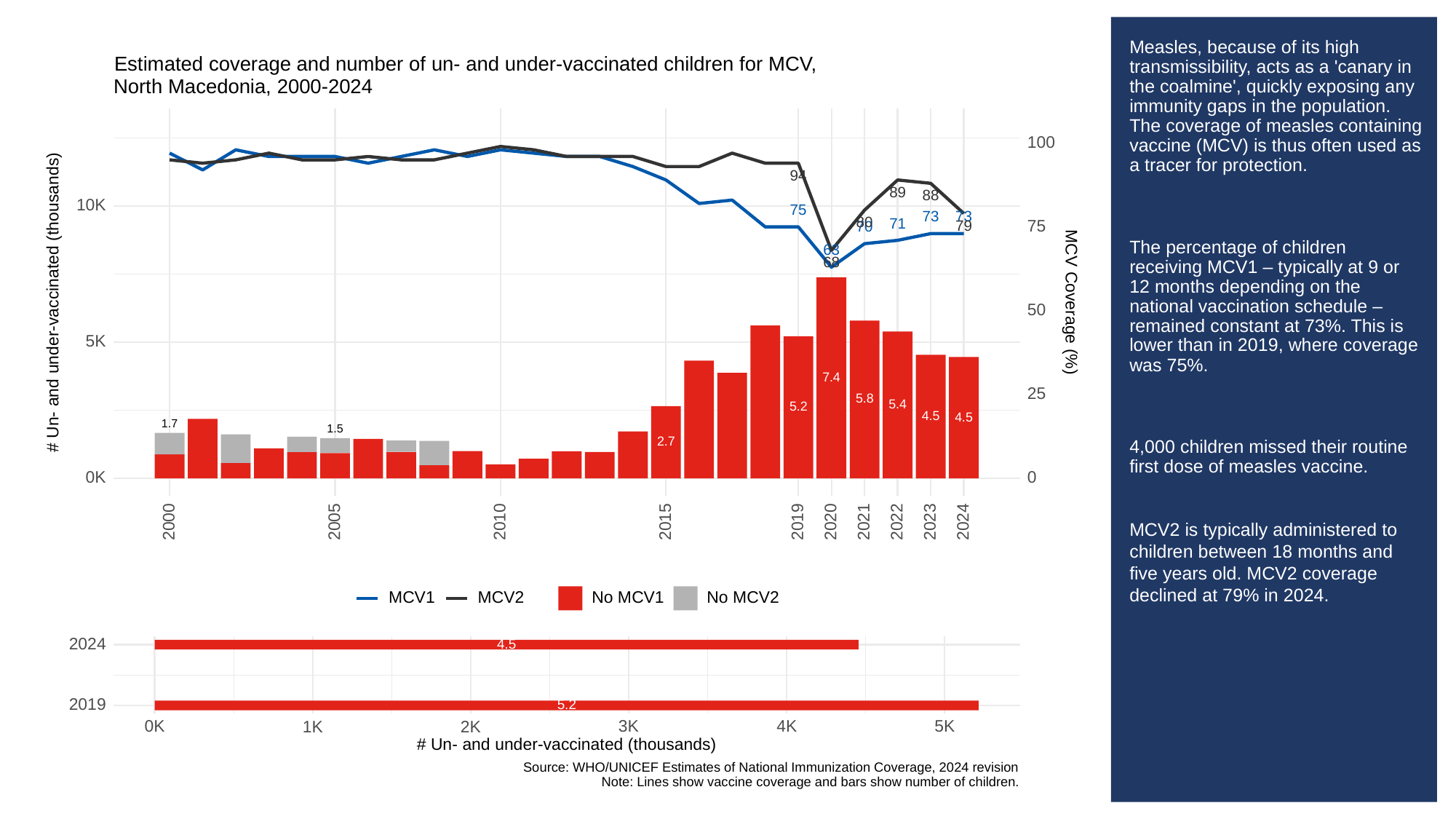

# Measles, because of its high transmissibility, acts as a 'canary in the coalmine', quickly exposing any immunity gaps in the population. The coverage of measles containing vaccine (MCV) is thus often used as a tracer for protection.

The percentage of children receiving MCV1 – typically at 9 or 12 months depending on the national vaccination schedule – remained constant at 73%. This is lower than in 2019, where coverage was 75%.

4,000 children missed their routine first dose of measles vaccine.

MCV2 is typically administered to children between 18 months and five years old. MCV2 coverage declined at 79% in 2024.

Estimated coverage and number of un- and under-vaccinated children for MCV,
North Macedonia, 2000-2024

100

94
89
88
10K
75

73
73
80
71
79
75
70
63
68

# Un- and under-vaccinated (thousands)
MCV Coverage (%)
50

5K

7.4
25
5.8
5.4
5.2

4.5
4.5

1.7
1.5

2.7

0K
0

2023
2000
2005
2010
2015
2019
2020
2021
2022
2024

MCV1
MCV2
No MCV1
No MCV2

2024
4.5

2019
5.2

3K
0K
5K
1K
2K
4K
# Un- and under-vaccinated (thousands)
Source: WHO/UNICEF Estimates of National Immunization Coverage, 2024 revision
Note: Lines show vaccine coverage and bars show number of children.